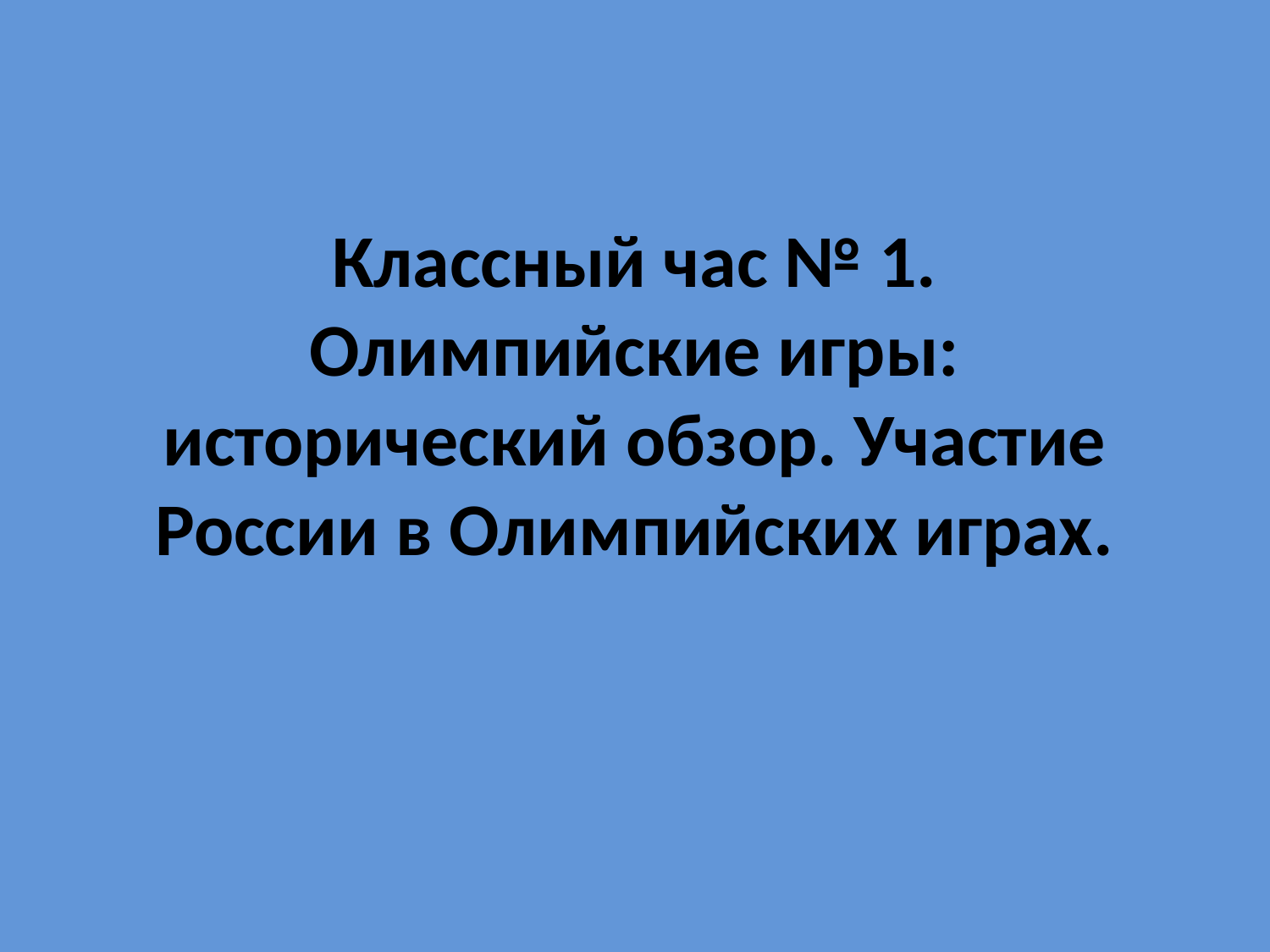

# Классный час № 1. Олимпийские игры: исторический обзор. Участие России в Олимпийских играх.